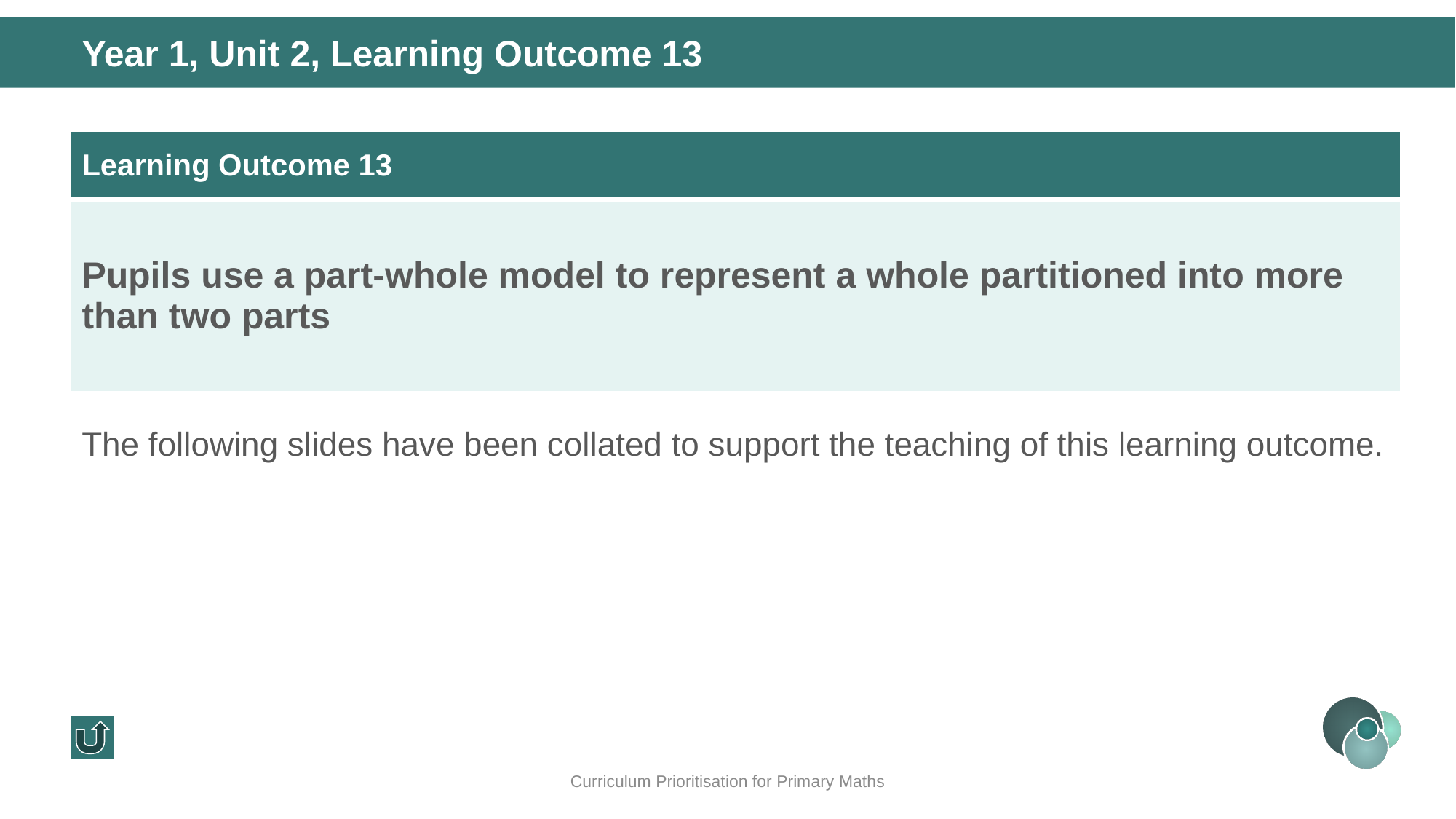

Year 1, Unit 2, Learning Outcome 13
| Learning Outcome 13 |
| --- |
| Pupils use a part-whole model to represent a whole partitioned into more than two parts |
The following slides have been collated to support the teaching of this learning outcome.

Curriculum Prioritisation for Primary Maths